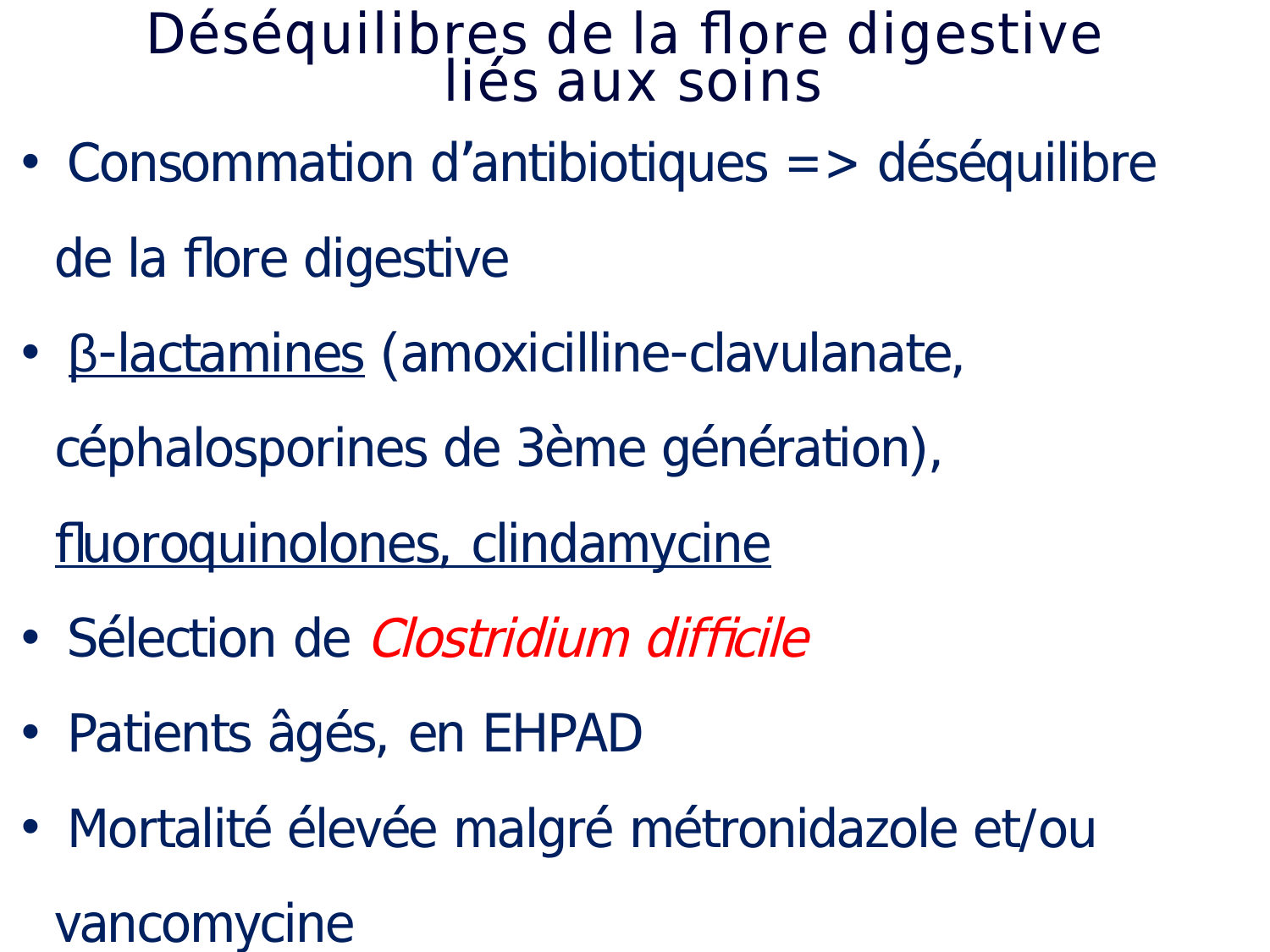

Déséquilibres de la flore digestive
liés aux soins
 Consommation d’antibiotiques => déséquilibre
  de la flore digestive
 β-lactamines (amoxicilline-clavulanate,
  céphalosporines de 3ème génération),
  fluoroquinolones, clindamycine
 Sélection de Clostridium difficile
 Patients âgés, en EHPAD
 Mortalité élevée malgré métronidazole et/ou
  vancomycine